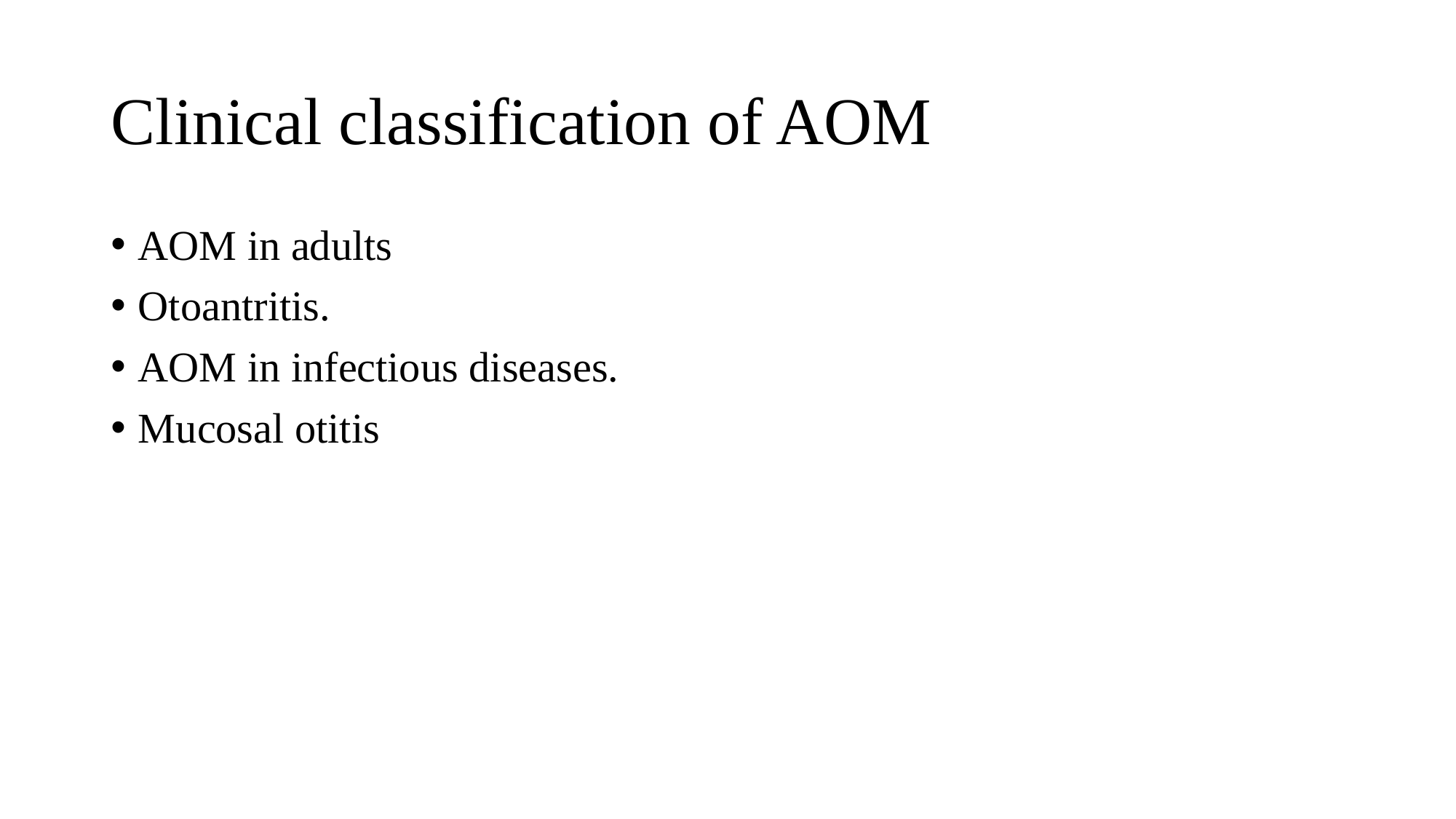

# Clinical classification of AOM
AOM in adults
Otoantritis.
AOM in infectious diseases.
Mucosal otitis